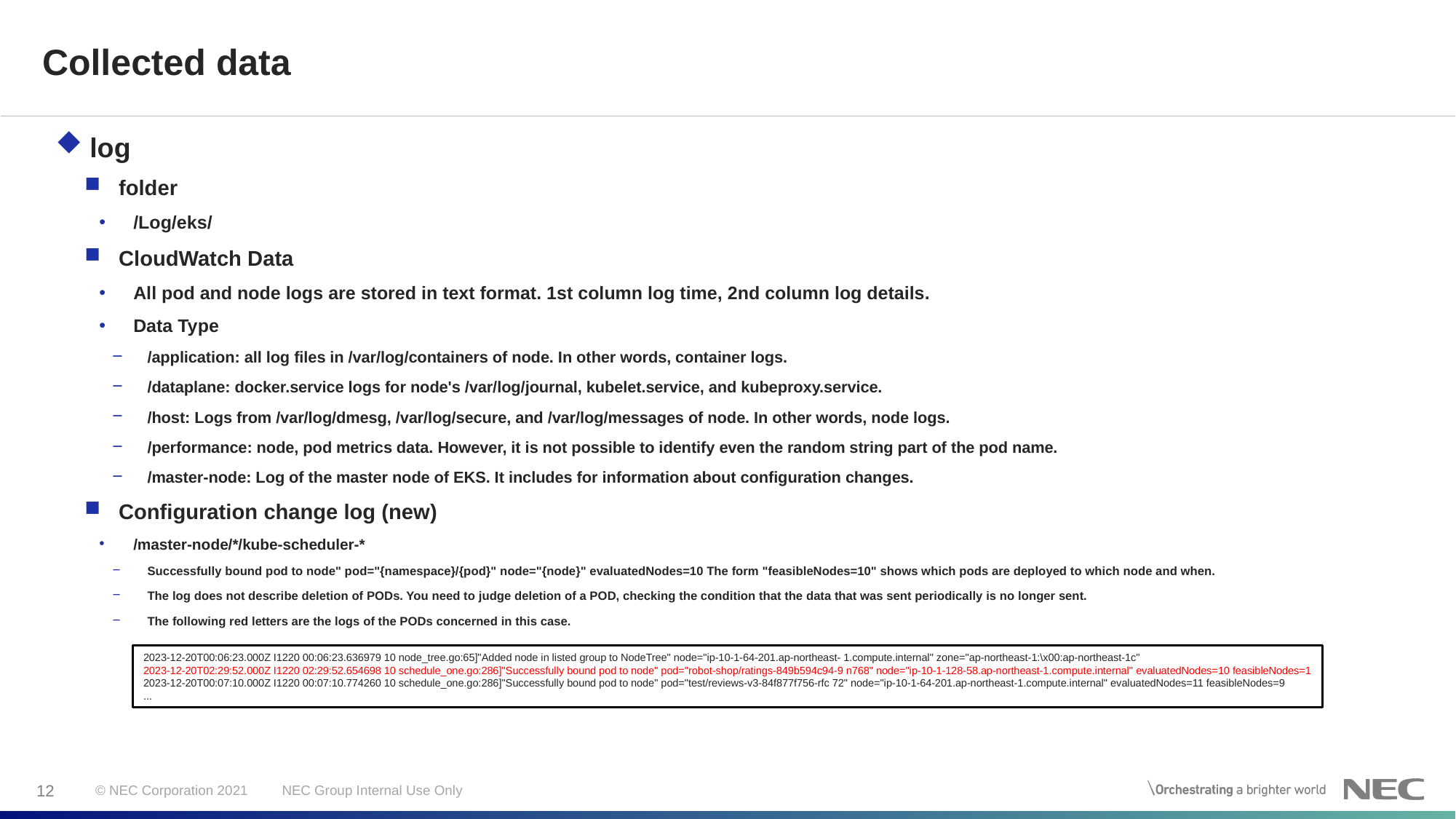

# Collected data
log
folder
/Log/eks/
CloudWatch Data
All pod and node logs are stored in text format. 1st column log time, 2nd column log details.
Data Type
/application: all log files in /var/log/containers of node. In other words, container logs.
/dataplane: docker.service logs for node's /var/log/journal, kubelet.service, and kubeproxy.service.
/host: Logs from /var/log/dmesg, /var/log/secure, and /var/log/messages of node. In other words, node logs.
/performance: node, pod metrics data. However, it is not possible to identify even the random string part of the pod name.
/master-node: Log of the master node of EKS. It includes for information about configuration changes.
Configuration change log (new)
/master-node/*/kube-scheduler-*
Successfully bound pod to node" pod="{namespace}/{pod}" node="{node}" evaluatedNodes=10 The form "feasibleNodes=10" shows which pods are deployed to which node and when.
The log does not describe deletion of PODs. You need to judge deletion of a POD, checking the condition that the data that was sent periodically is no longer sent.
The following red letters are the logs of the PODs concerned in this case.
2023-12-20T00:06:23.000Z I1220 00:06:23.636979 10 node_tree.go:65]"Added node in listed group to NodeTree" node="ip-10-1-64-201.ap-northeast- 1.compute.internal" zone="ap-northeast-1:\x00:ap-northeast-1c"
2023-12-20T02:29:52.000Z I1220 02:29:52.654698 10 schedule_one.go:286]"Successfully bound pod to node" pod="robot-shop/ratings-849b594c94-9 n768" node="ip-10-1-128-58.ap-northeast-1.compute.internal" evaluatedNodes=10 feasibleNodes=1
2023-12-20T00:07:10.000Z I1220 00:07:10.774260 10 schedule_one.go:286]"Successfully bound pod to node" pod="test/reviews-v3-84f877f756-rfc 72" node="ip-10-1-64-201.ap-northeast-1.compute.internal" evaluatedNodes=11 feasibleNodes=9
...